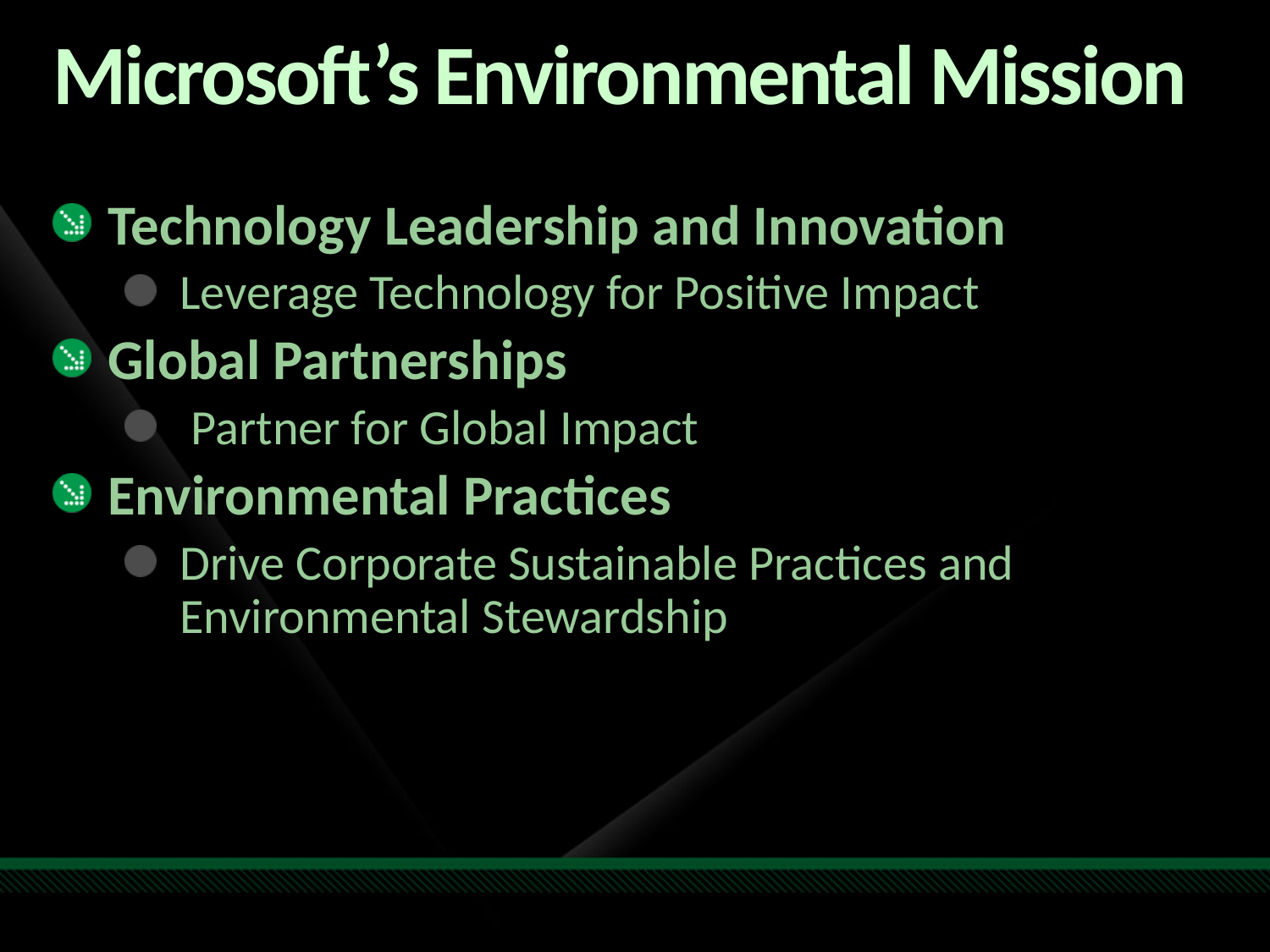

# Microsoft’s Environmental Mission
Technology Leadership and Innovation
Leverage Technology for Positive Impact
Global Partnerships
 Partner for Global Impact
Environmental Practices
Drive Corporate Sustainable Practices and Environmental Stewardship